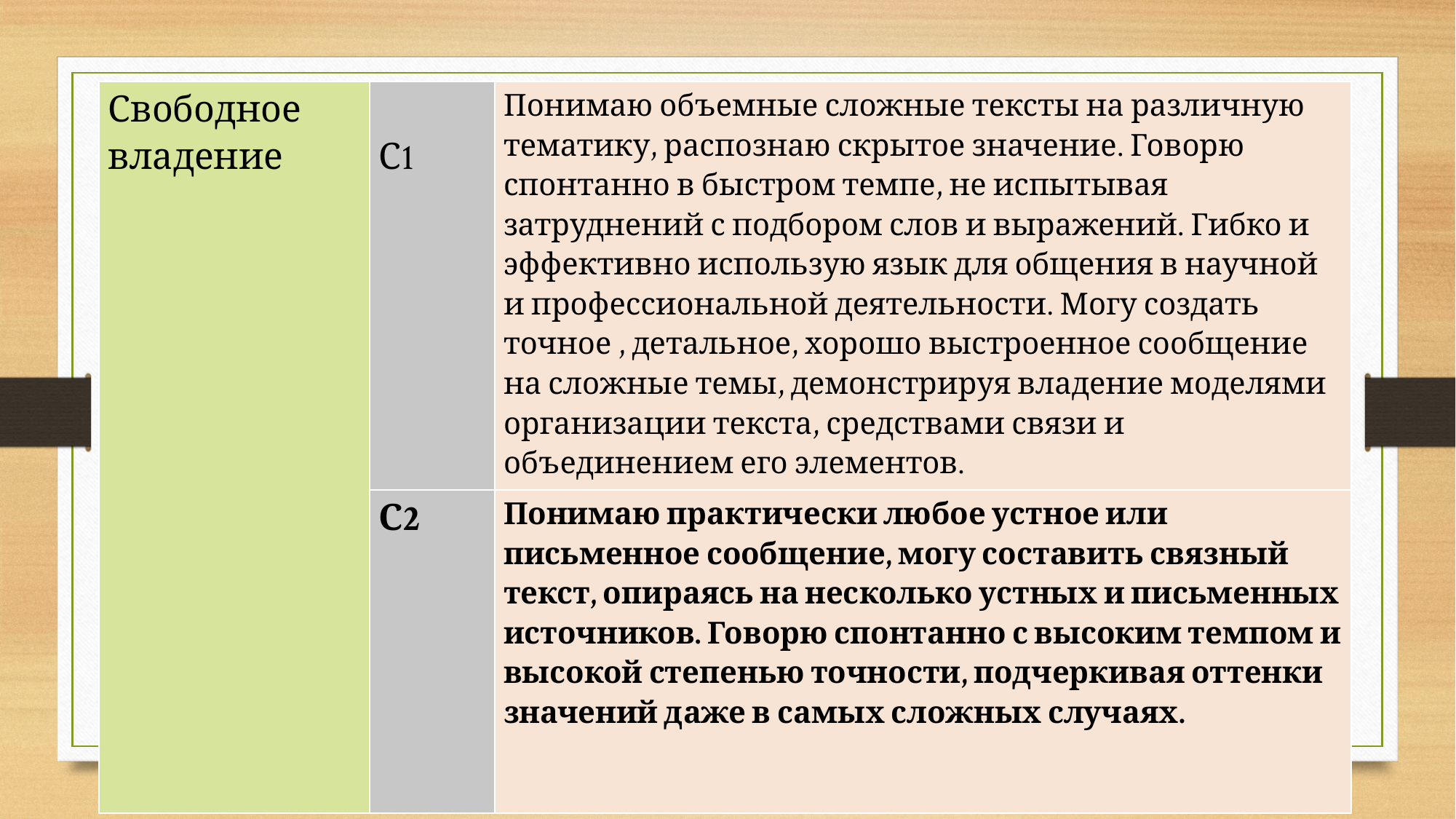

| Свободное владение | С1 | Понимаю объемные сложные тексты на различную тематику, распознаю скрытое значение. Говорю спонтанно в быстром темпе, не испытывая затруднений с подбором слов и выражений. Гибко и эффективно использую язык для общения в научной и профессиональной деятельности. Могу создать точное , детальное, хорошо выстроенное сообщение на сложные темы, демонстрируя владение моделями организации текста, средствами связи и объединением его элементов. |
| --- | --- | --- |
|  | С2 | Понимаю практически любое устное или письменное сообщение, могу составить связный текст, опираясь на несколько устных и письменных источников. Говорю спонтанно с высоким темпом и высокой степенью точности, подчеркивая оттенки значений даже в самых сложных случаях. |